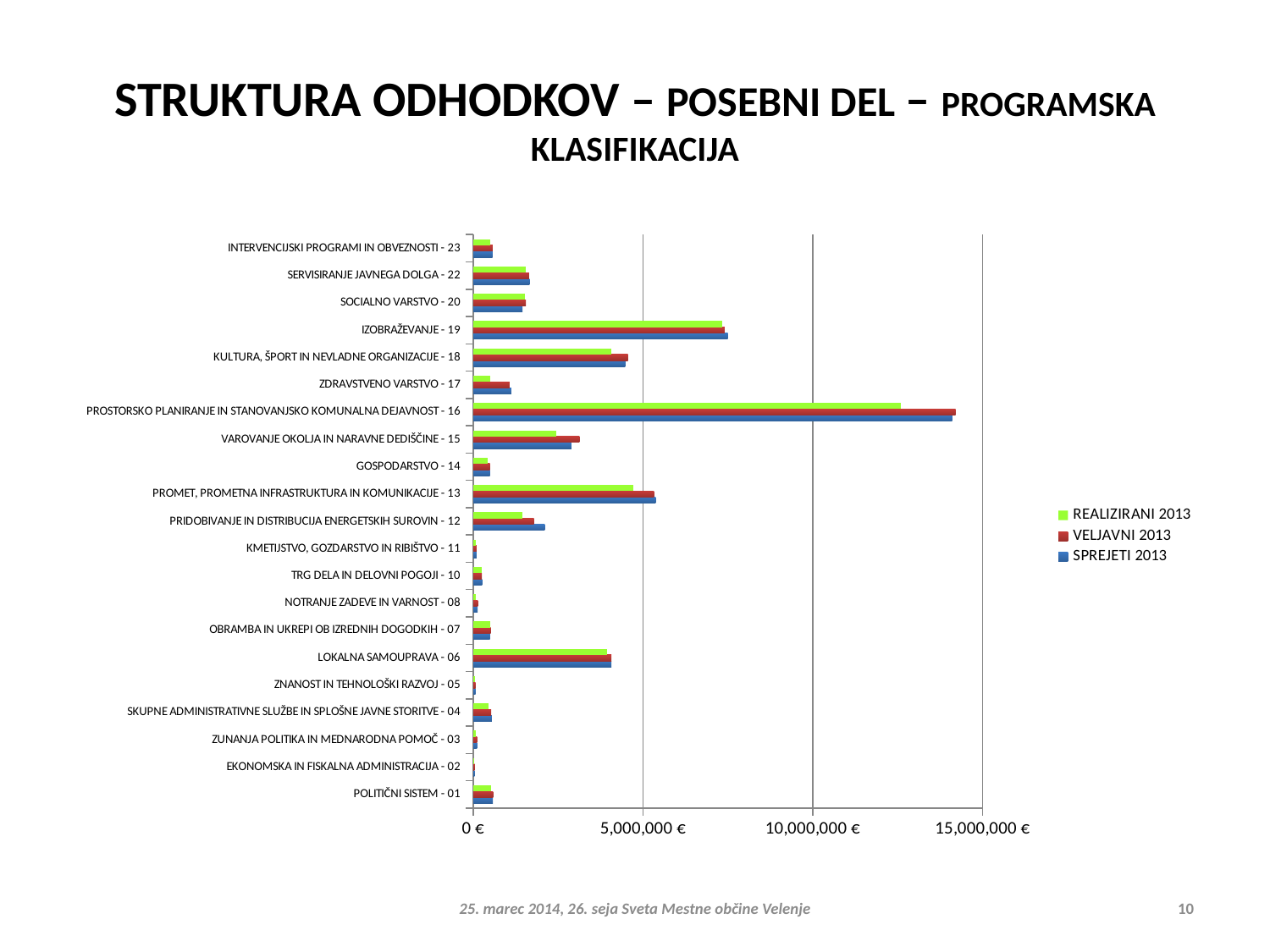

# STRUKTURA ODHODKOV – POSEBNI DEL – PROGRAMSKA KLASIFIKACIJA

### Chart

| Category | SPREJETI 2013 | VELJAVNI 2013 | REALIZIRANI 2013 |
|---|---|---|---|
| POLITIČNI SISTEM - 01 | 579944.0 | 581247.0 | 520779.58 |
| EKONOMSKA IN FISKALNA ADMINISTRACIJA - 02 | 33431.0 | 33739.0 | 31860.65 |
| ZUNANJA POLITIKA IN MEDNARODNA POMOČ - 03 | 109000.0 | 108340.0 | 71200.84 |
| SKUPNE ADMINISTRATIVNE SLUŽBE IN SPLOŠNE JAVNE STORITVE - 04 | 546328.0 | 529298.0 | 437745.56 |
| ZNANOST IN TEHNOLOŠKI RAZVOJ - 05 | 69050.0 | 65934.0 | 62535.93 |
| LOKALNA SAMOUPRAVA - 06 | 4065574.0 | 4067562.0 | 3941908.39 |
| OBRAMBA IN UKREPI OB IZREDNIH DOGODKIH - 07 | 491361.0 | 512001.0 | 507483.17 |
| NOTRANJE ZADEVE IN VARNOST - 08 | 130371.0 | 133592.0 | 78769.56 |
| TRG DELA IN DELOVNI POGOJI - 10 | 258617.0 | 255957.0 | 252207.04 |
| KMETIJSTVO, GOZDARSTVO IN RIBIŠTVO - 11 | 94324.0 | 94324.0 | 79135.7 |
| PRIDOBIVANJE IN DISTRIBUCIJA ENERGETSKIH SUROVIN - 12 | 2105485.0 | 1788384.0 | 1440257.35 |
| PROMET, PROMETNA INFRASTRUKTURA IN KOMUNIKACIJE - 13 | 5373012.0 | 5320525.0 | 4712380.77 |
| GOSPODARSTVO - 14 | 492250.0 | 493050.0 | 416881.54 |
| VAROVANJE OKOLJA IN NARAVNE DEDIŠČINE - 15 | 2891426.0 | 3128190.0 | 2454376.94 |
| PROSTORSKO PLANIRANJE IN STANOVANJSKO KOMUNALNA DEJAVNOST - 16 | 14104887.0 | 14202565.0 | 12584062.49 |
| ZDRAVSTVENO VARSTVO - 17 | 1118746.0 | 1069790.0 | 494282.43 |
| KULTURA, ŠPORT IN NEVLADNE ORGANIZACIJE - 18 | 4471013.0 | 4551139.22 | 4059087.42 |
| IZOBRAŽEVANJE - 19 | 7496330.0 | 7404754.78 | 7322918.89 |
| SOCIALNO VARSTVO - 20 | 1446506.0 | 1546916.0 | 1518640.1 |
| SERVISIRANJE JAVNEGA DOLGA - 22 | 1656686.0 | 1642065.0 | 1552884.74 |
| INTERVENCIJSKI PROGRAMI IN OBVEZNOSTI - 23 | 565650.0 | 573103.0 | 503191.85 |
25. marec 2014, 26. seja Sveta Mestne občine Velenje

10